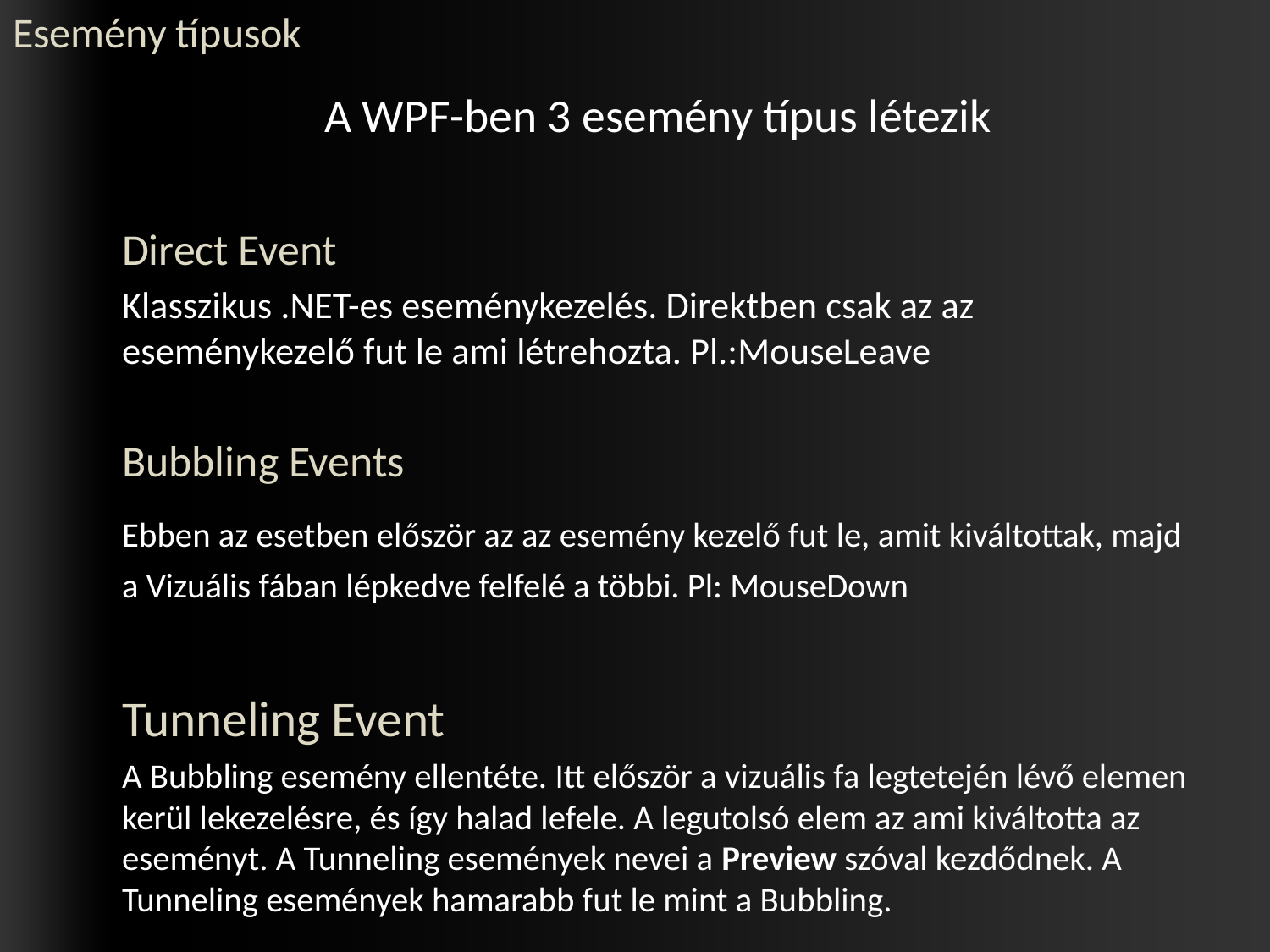

# Esemény típusok
	A WPF-ben 3 esemény típus létezik

	Direct Event
	Klasszikus .NET-es eseménykezelés. Direktben csak az az eseménykezelő fut le ami létrehozta. Pl.:MouseLeave
	Bubbling Events
	Ebben az esetben először az az esemény kezelő fut le, amit kiváltottak, majd a Vizuális fában lépkedve felfelé a többi. Pl: MouseDown

	Tunneling Event
	A Bubbling esemény ellentéte. Itt először a vizuális fa legtetején lévő elemen kerül lekezelésre, és így halad lefele. A legutolsó elem az ami kiváltotta az eseményt. A Tunneling események nevei a Preview szóval kezdődnek. A Tunneling események hamarabb fut le mint a Bubbling.